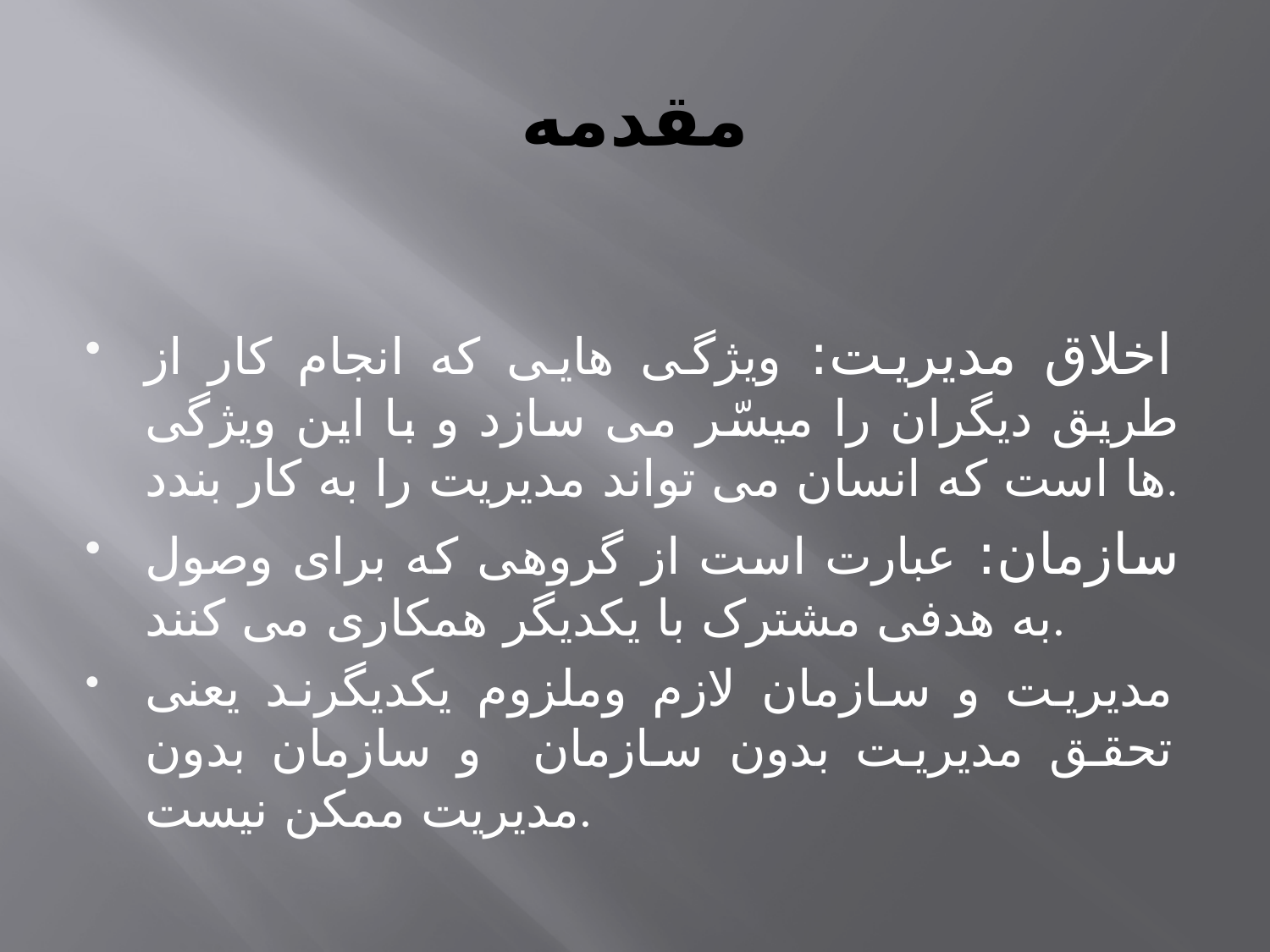

# مقدمه
اخلاق مدیریت: ویژگی هایی که انجام کار از طریق دیگران را میسّر می سازد و با این ویژگی ها است که انسان می تواند مدیریت را به کار بندد.
سازمان: عبارت است از گروهی که برای وصول به هدفی مشترک با یکدیگر همکاری می کنند.
مدیریت و سازمان لازم وملزوم یکدیگرند یعنی تحقق مدیریت بدون سازمان  و سازمان بدون مدیریت ممکن نیست.